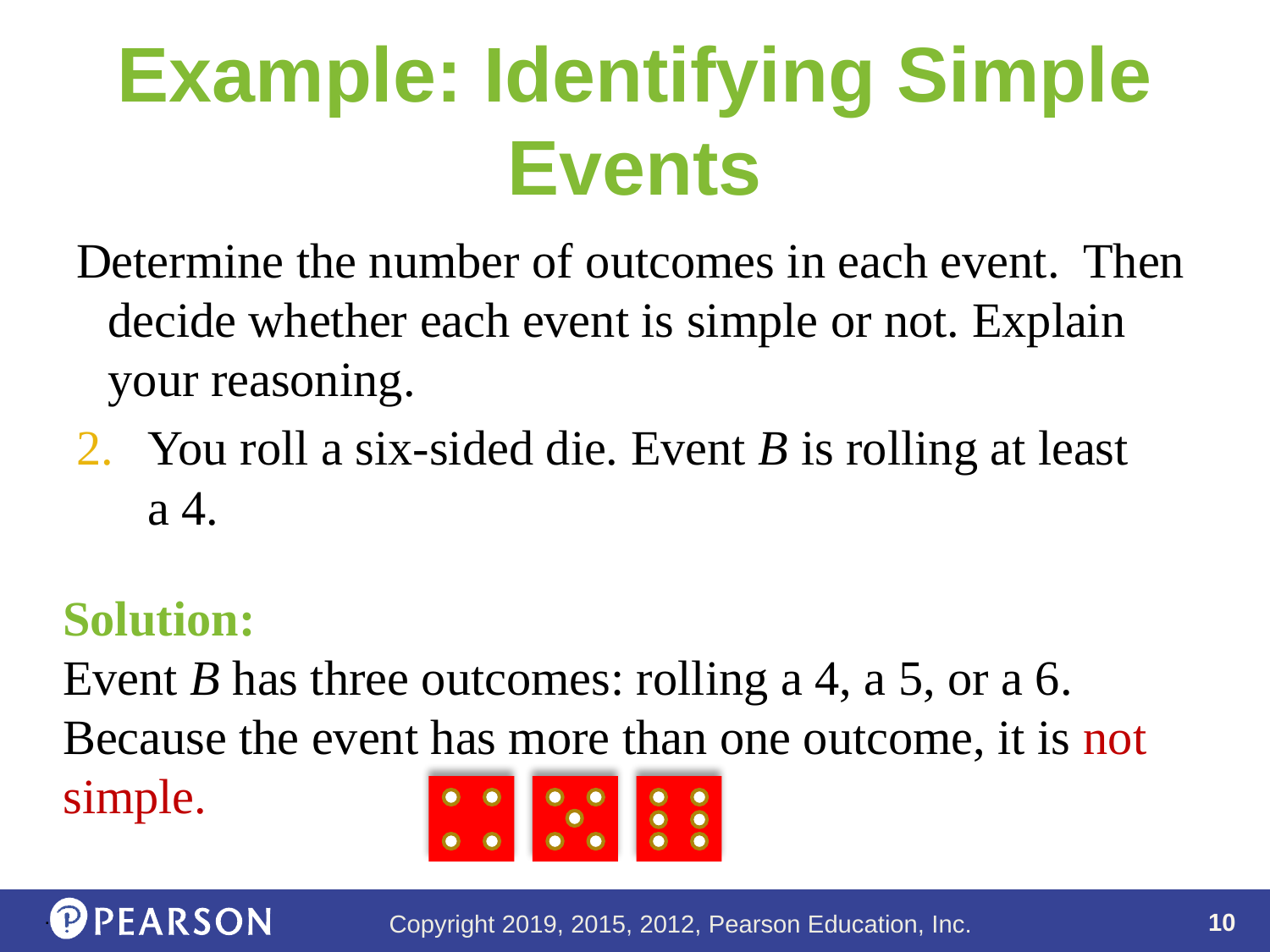

# Example: Identifying Simple Events
Determine the number of outcomes in each event.  Then decide whether each event is simple or not. Explain your reasoning.
You roll a six-sided die. Event B is rolling at least
a 4.

Solution:
Event B has three outcomes: rolling a 4, a 5, or a 6.  Because the event has more than one outcome, it is not simple.

.